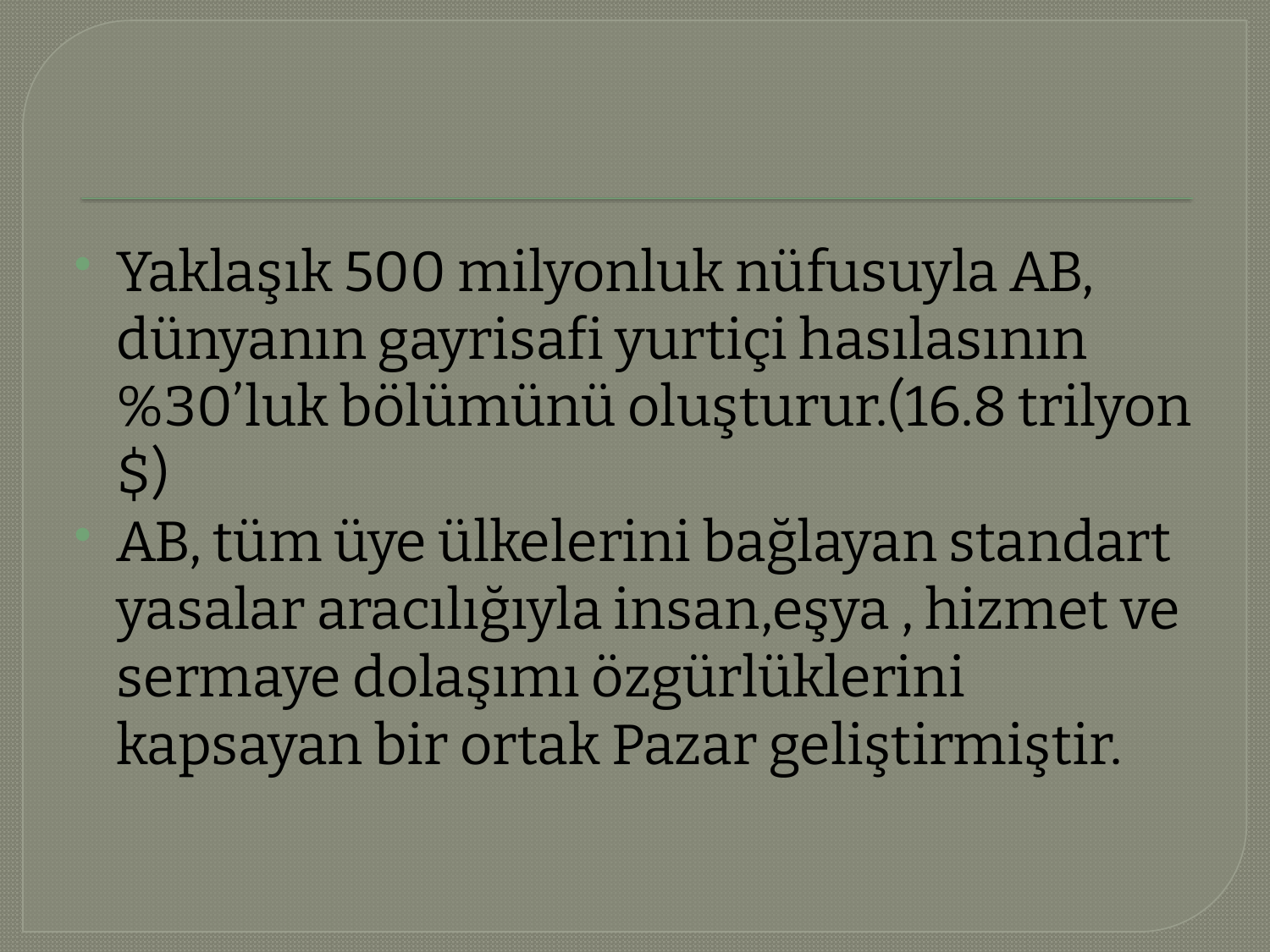

#
Yaklaşık 500 milyonluk nüfusuyla AB, dünyanın gayrisafi yurtiçi hasılasının %30’luk bölümünü oluşturur.(16.8 trilyon $)
AB, tüm üye ülkelerini bağlayan standart yasalar aracılığıyla insan,eşya , hizmet ve sermaye dolaşımı özgürlüklerini kapsayan bir ortak Pazar geliştirmiştir.